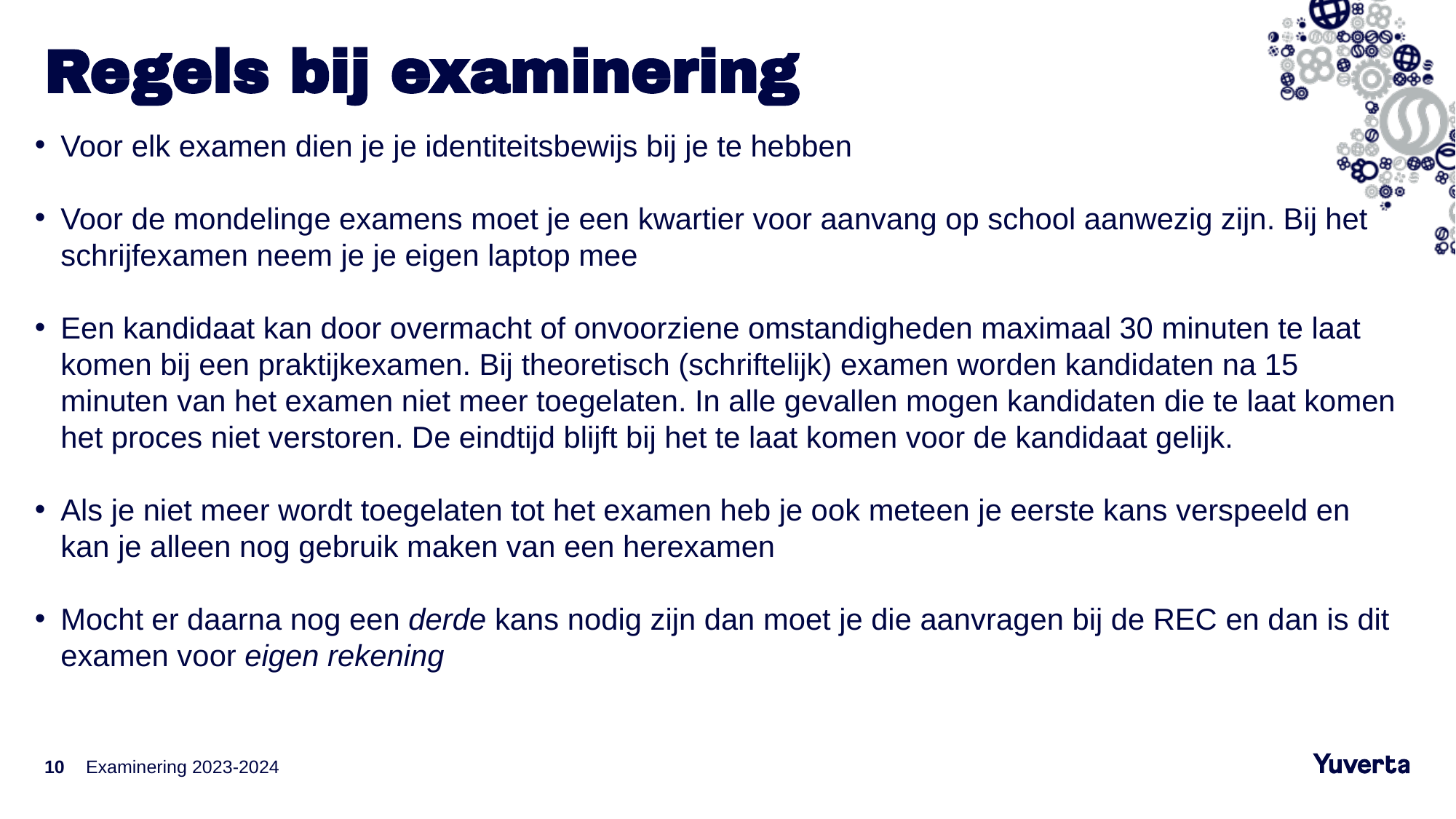

# Regels bij examinering
Voor elk examen dien je je identiteitsbewijs bij je te hebben

Voor de mondelinge examens moet je een kwartier voor aanvang op school aanwezig zijn. Bij het schrijfexamen neem je je eigen laptop mee

Een kandidaat kan door overmacht of onvoorziene omstandigheden maximaal 30 minuten te laat komen bij een praktijkexamen. Bij theoretisch (schriftelijk) examen worden kandidaten na 15 minuten van het examen niet meer toegelaten. In alle gevallen mogen kandidaten die te laat komen het proces niet verstoren. De eindtijd blijft bij het te laat komen voor de kandidaat gelijk.

Als je niet meer wordt toegelaten tot het examen heb je ook meteen je eerste kans verspeeld en kan je alleen nog gebruik maken van een herexamen

Mocht er daarna nog een derde kans nodig zijn dan moet je die aanvragen bij de REC en dan is dit examen voor eigen rekening
10
Examinering 2023-2024
30-1-2024